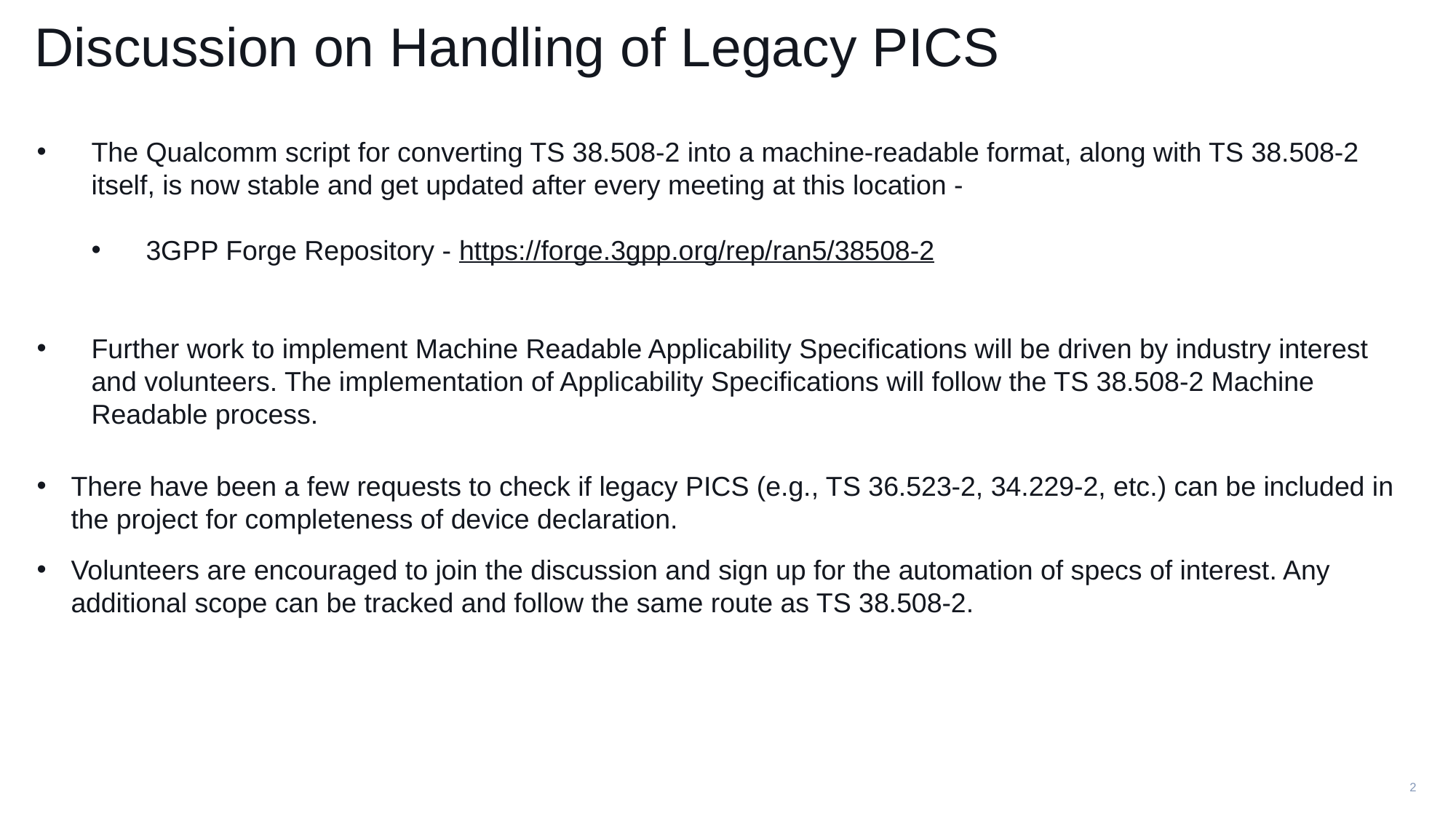

Discussion on Handling of Legacy PICS
The Qualcomm script for converting TS 38.508-2 into a machine-readable format, along with TS 38.508-2 itself, is now stable and get updated after every meeting at this location -

3GPP Forge Repository - https://forge.3gpp.org/rep/ran5/38508-2

Further work to implement Machine Readable Applicability Specifications will be driven by industry interest and volunteers. The implementation of Applicability Specifications will follow the TS 38.508-2 Machine Readable process.

There have been a few requests to check if legacy PICS (e.g., TS 36.523-2, 34.229-2, etc.) can be included in the project for completeness of device declaration.
Volunteers are encouraged to join the discussion and sign up for the automation of specs of interest. Any additional scope can be tracked and follow the same route as TS 38.508-2.